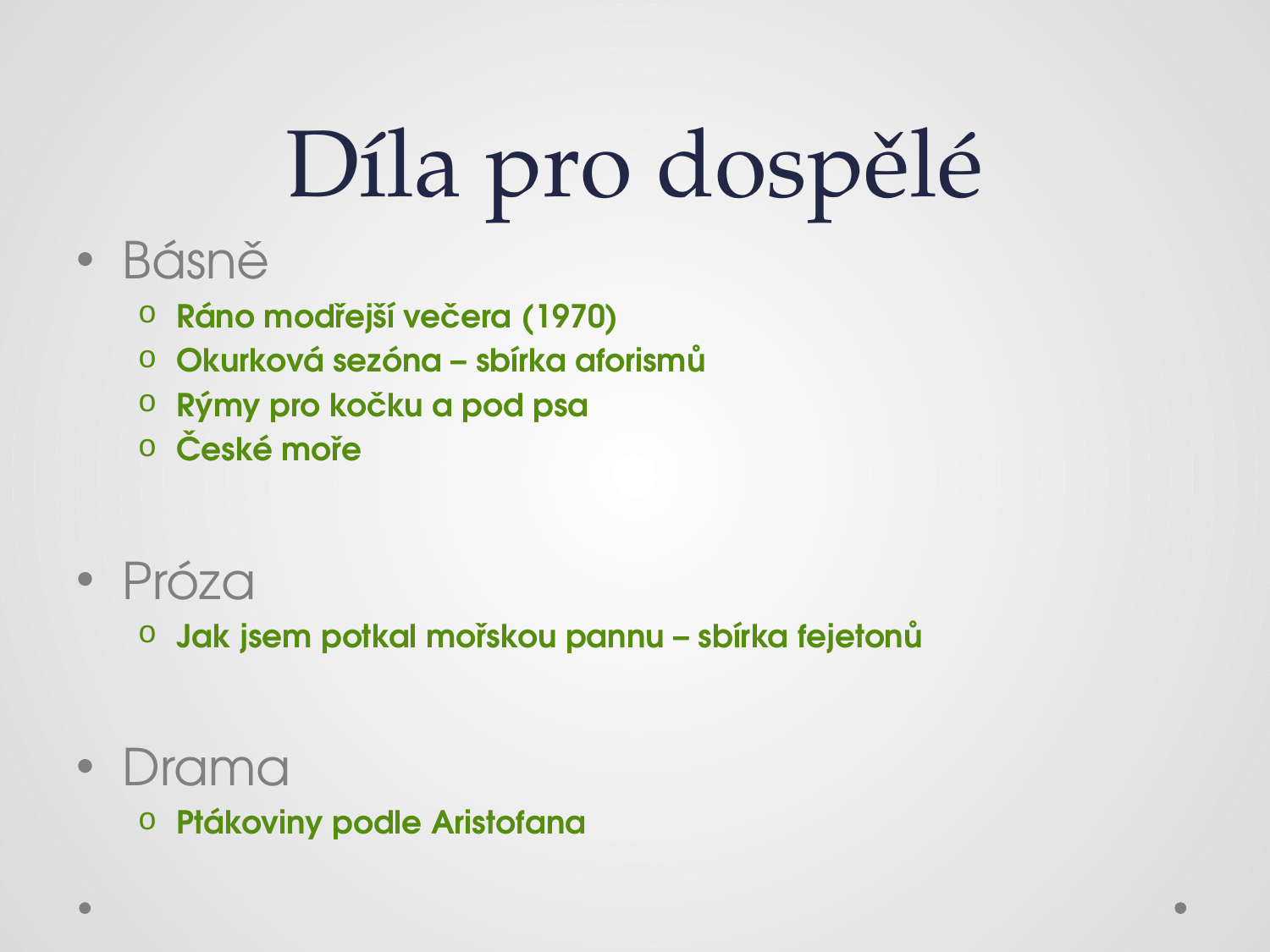

# Díla pro dospělé
Básně
Ráno modřejší večera (1970)
Okurková sezóna – sbírka aforismů
Rýmy pro kočku a pod psa
České moře

Próza
Jak jsem potkal mořskou pannu – sbírka fejetonů

Drama
Ptákoviny podle Aristofana